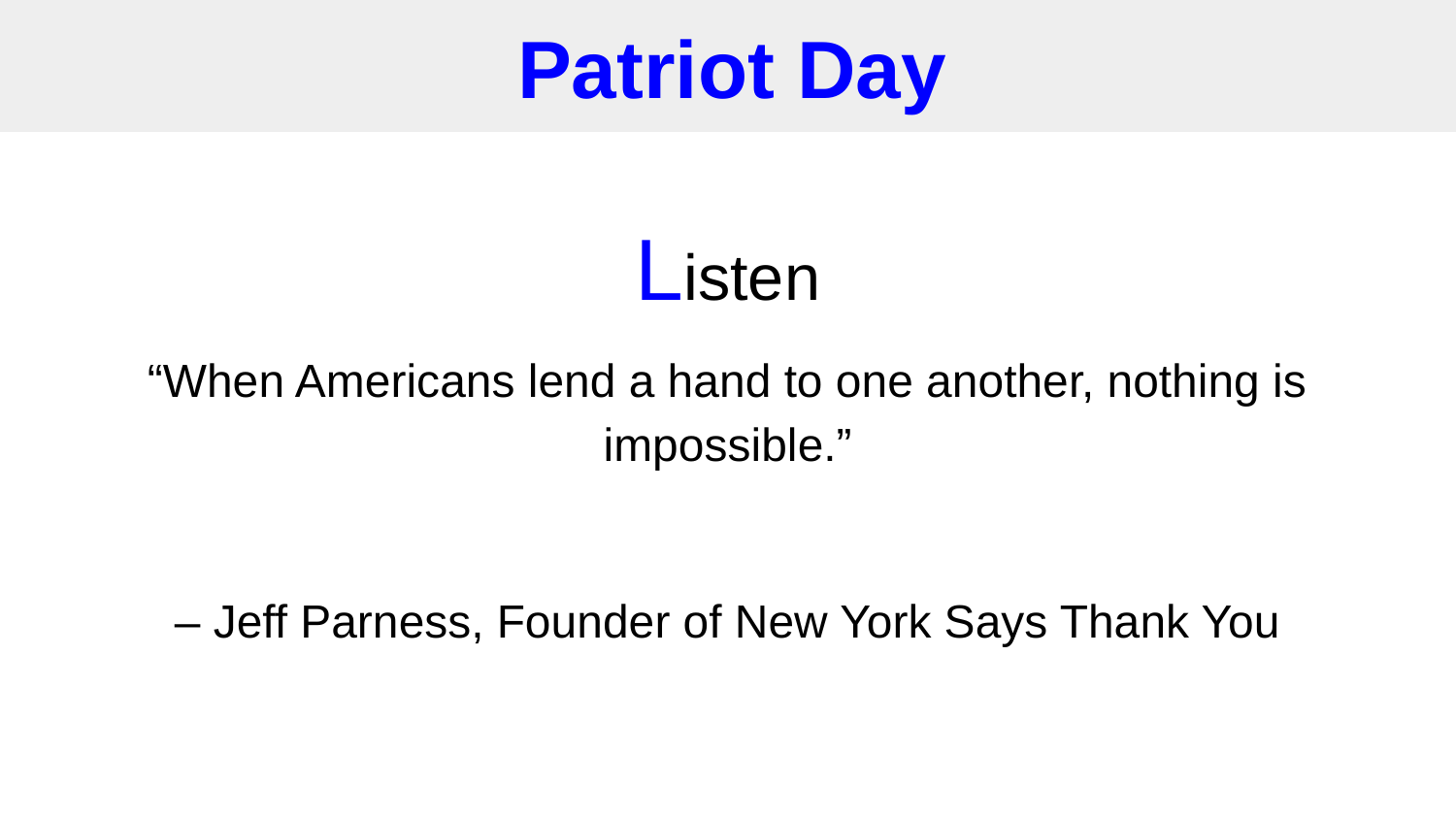

# Patriot Day
Listen
“When Americans lend a hand to one another, nothing is impossible.”

– Jeff Parness, Founder of New York Says Thank You